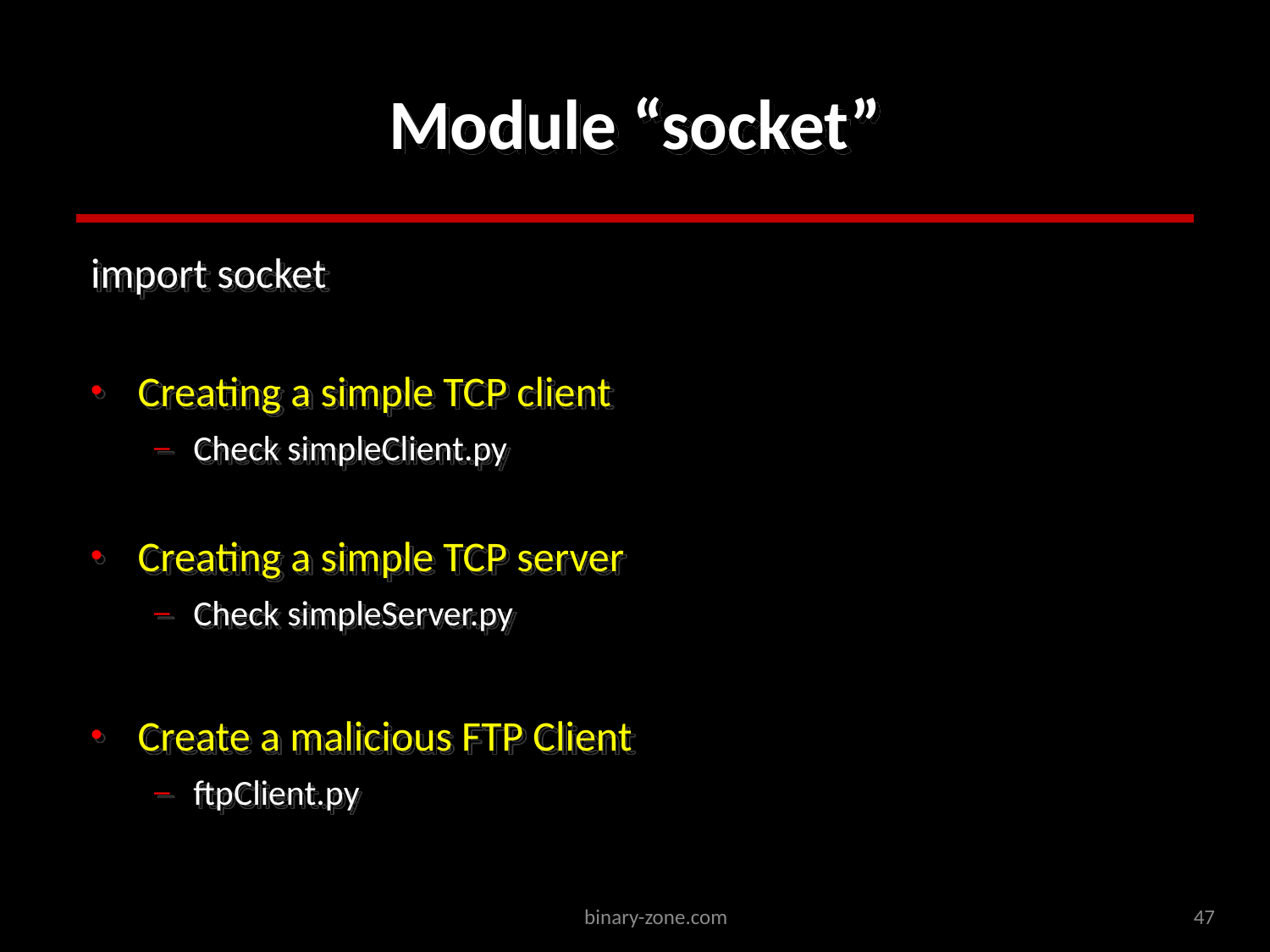

# Module “socket”
import socket

Creating a simple TCP client
Check simpleClient.py

Creating a simple TCP server
Check simpleServer.py

Create a malicious FTP Client
ftpClient.py